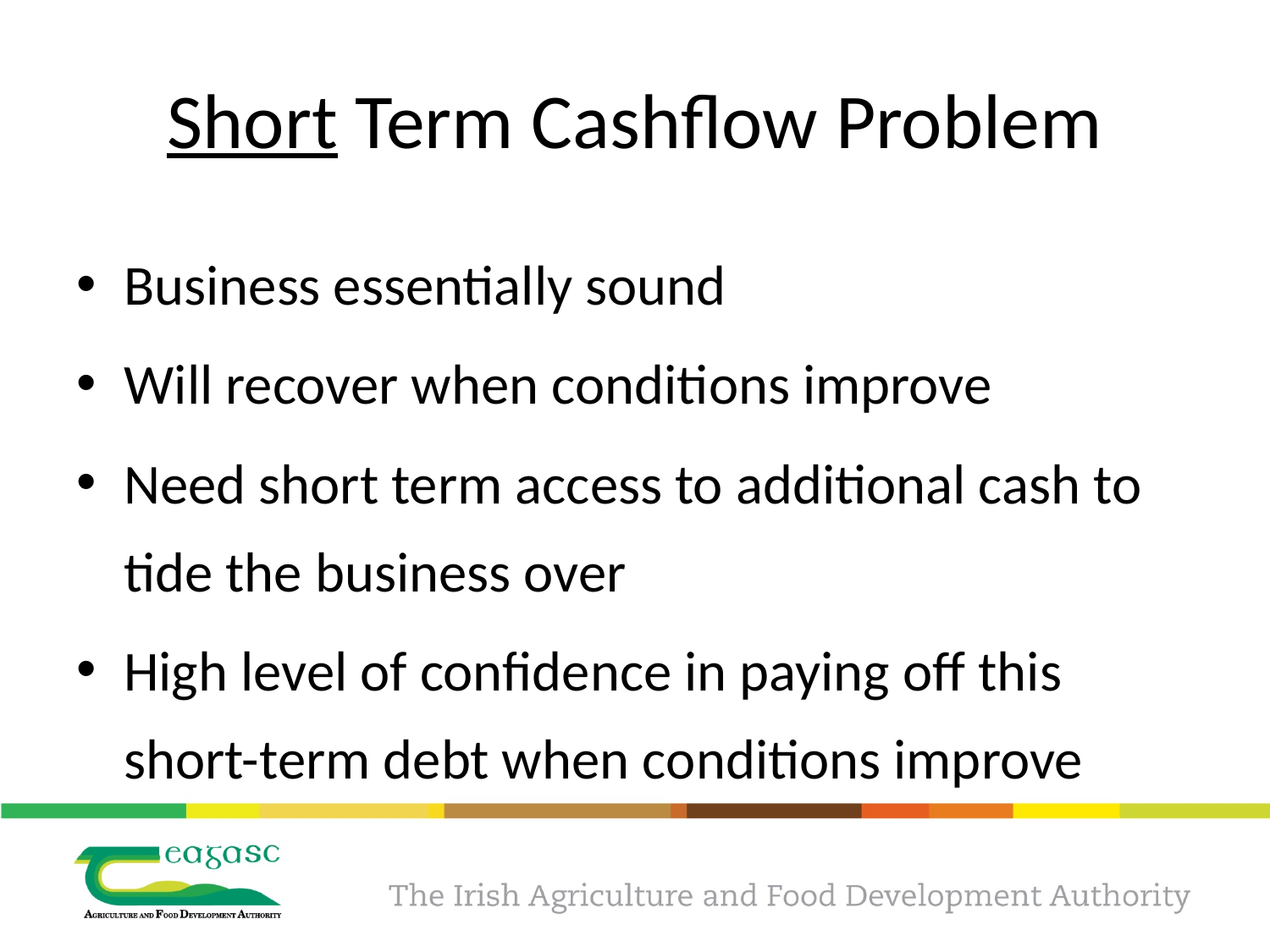

# Short Term Cashflow Problem
Business essentially sound
Will recover when conditions improve
Need short term access to additional cash to tide the business over
High level of confidence in paying off this short-term debt when conditions improve